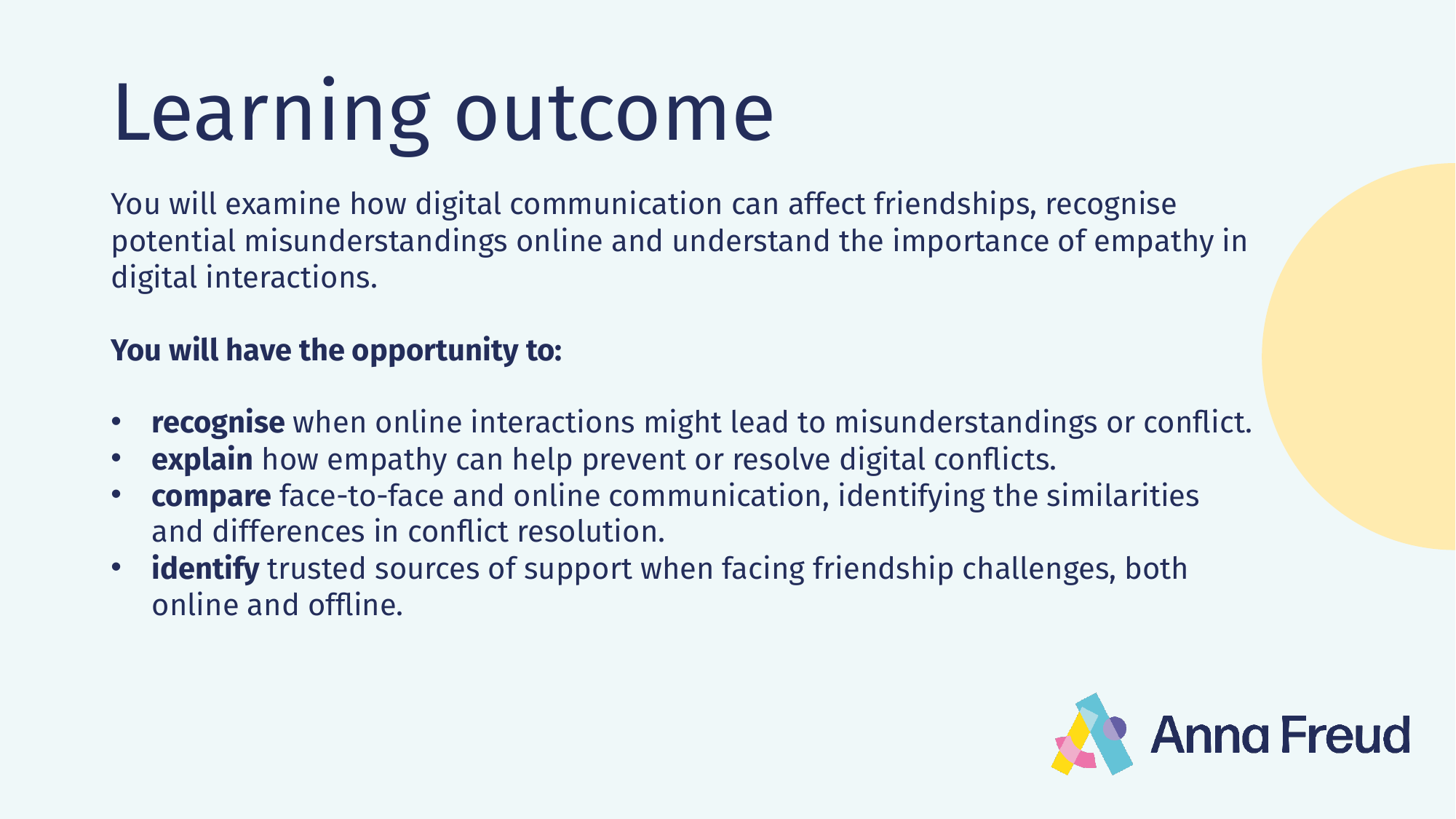

# Learning outcome
You will examine how digital communication can affect friendships, recognise potential misunderstandings online and understand the importance of empathy in digital interactions.

You will have the opportunity to:

recognise when online interactions might lead to misunderstandings or conflict.
explain how empathy can help prevent or resolve digital conflicts.
compare face-to-face and online communication, identifying the similarities and differences in conflict resolution.
identify trusted sources of support when facing friendship challenges, both online and offline.